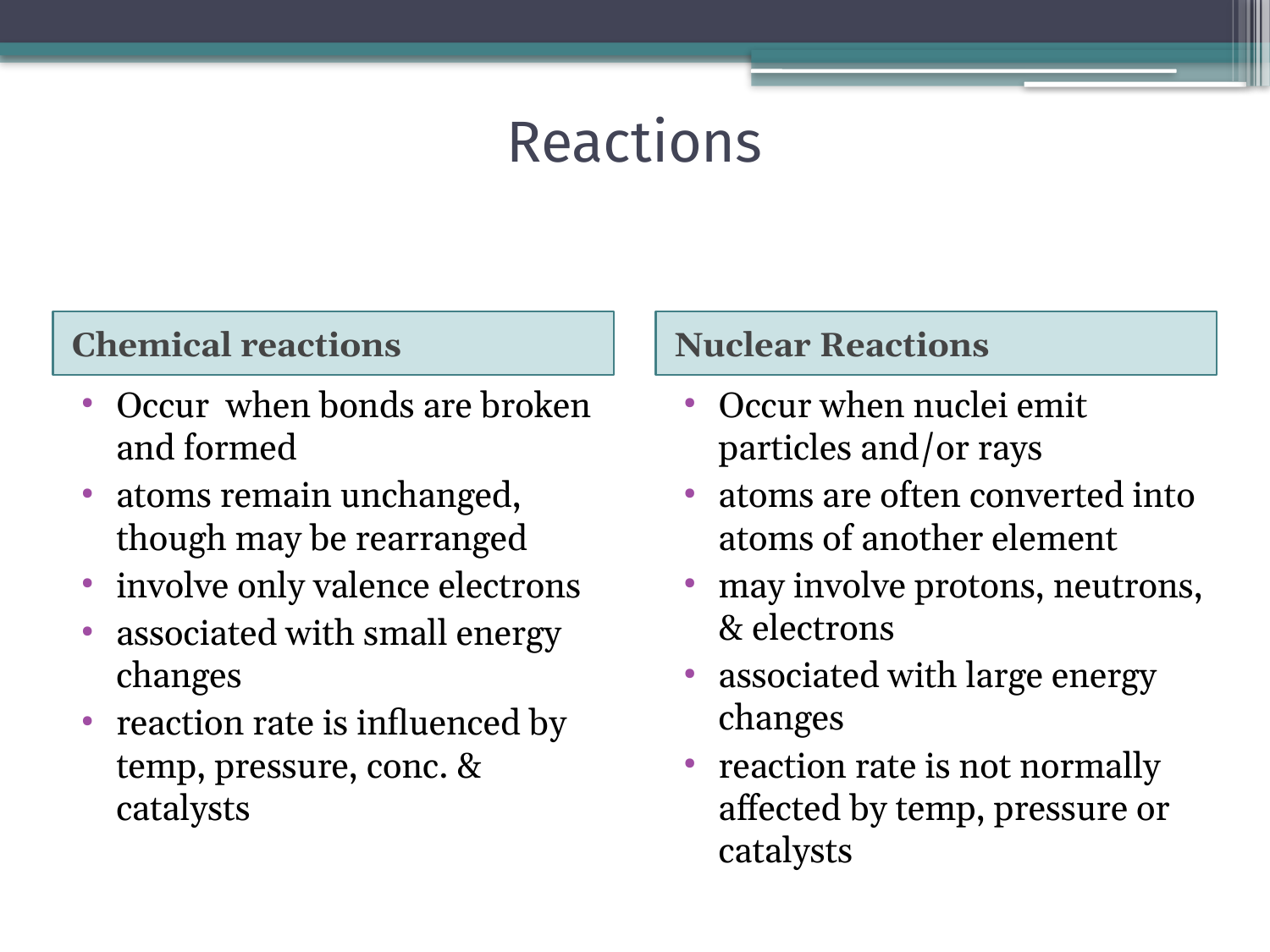

# Reactions
Chemical reactions
Nuclear Reactions
Occur  when bonds are broken and formed
atoms remain unchanged, though may be rearranged
involve only valence electrons
associated with small energy changes
reaction rate is influenced by temp, pressure, conc. & catalysts
Occur when nuclei emit particles and/or rays
atoms are often converted into atoms of another element
may involve protons, neutrons, & electrons
associated with large energy changes
reaction rate is not normally affected by temp, pressure or catalysts